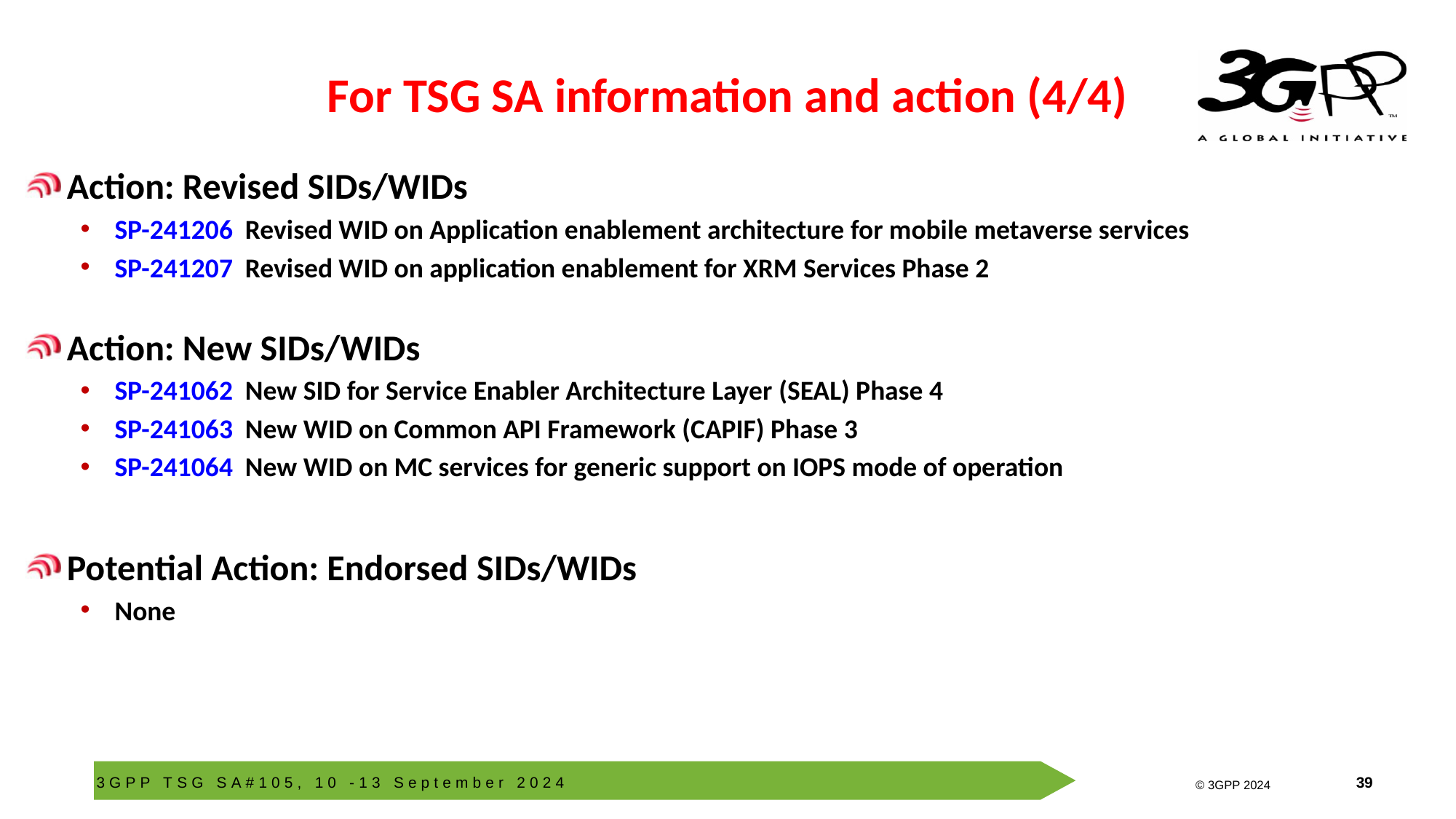

# For TSG SA information and action (4/4)
Action: Revised SIDs/WIDs
SP-241206  Revised WID on Application enablement architecture for mobile metaverse services
SP-241207  Revised WID on application enablement for XRM Services Phase 2

Action: New SIDs/WIDs
SP-241062  New SID for Service Enabler Architecture Layer (SEAL) Phase 4
SP-241063  New WID on Common API Framework (CAPIF) Phase 3
SP-241064  New WID on MC services for generic support on IOPS mode of operation

Potential Action: Endorsed SIDs/WIDs
None